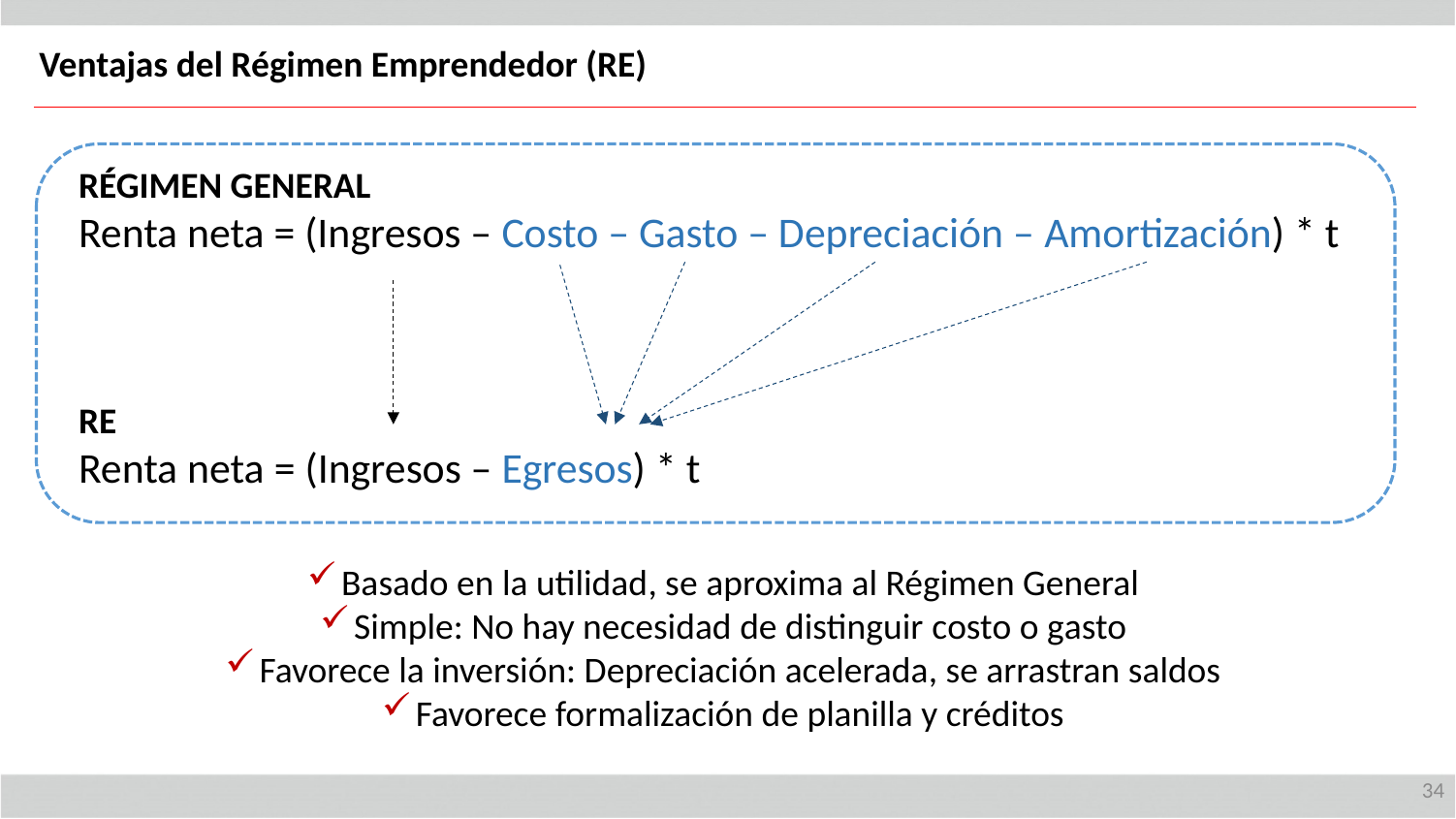

Ventajas del Régimen Emprendedor (RE)

RÉGIMEN GENERAL
Renta neta = (Ingresos – Costo – Gasto – Depreciación – Amortización) * t
RE
Renta neta = (Ingresos – Egresos) * t
Basado en la utilidad, se aproxima al Régimen General
Simple: No hay necesidad de distinguir costo o gasto
Favorece la inversión: Depreciación acelerada, se arrastran saldos
Favorece formalización de planilla y créditos
34